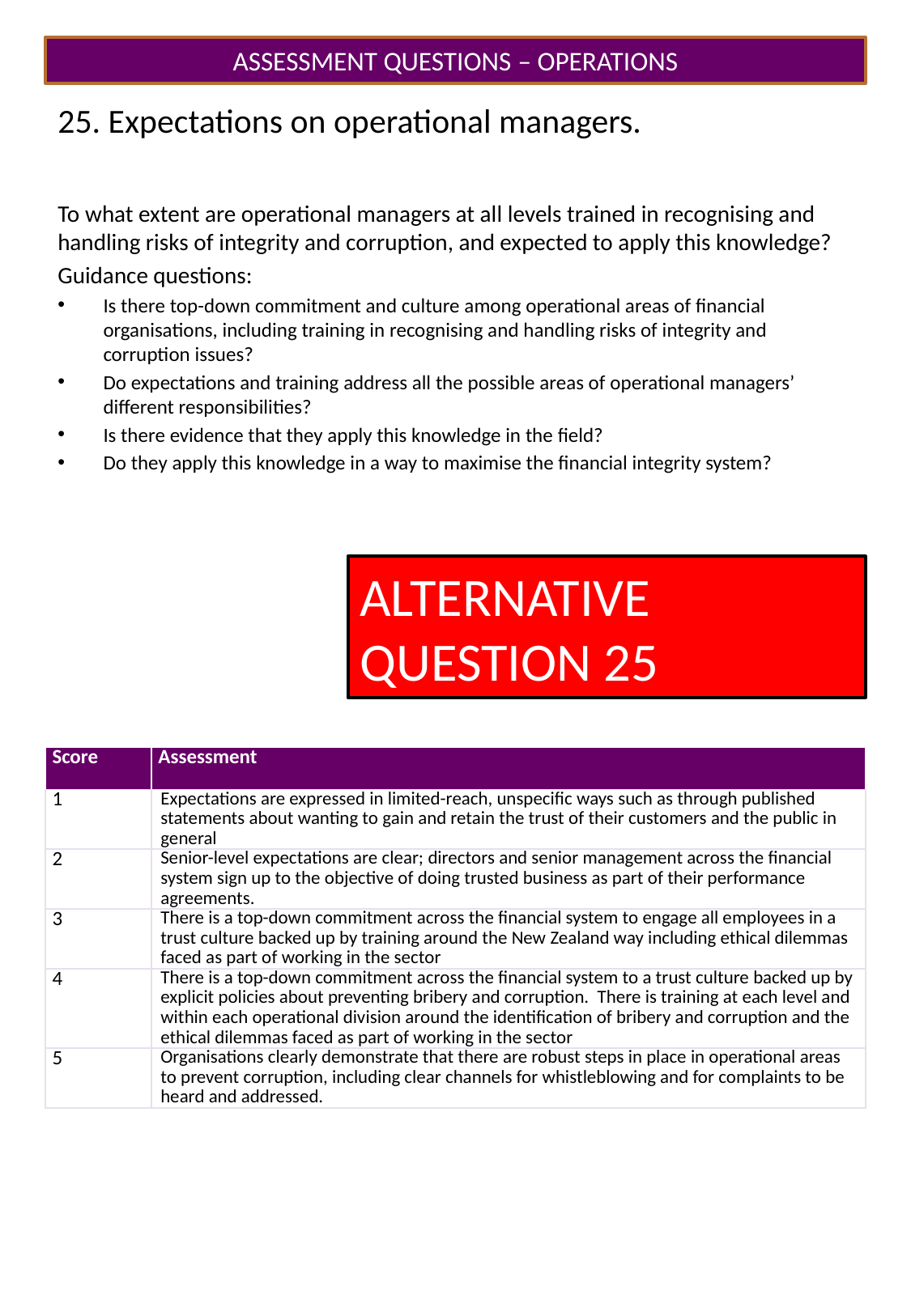

ASSESSMENT QUESTIONS – OPERATIONS
# 25. Expectations on operational managers.
To what extent are operational managers at all levels trained in recognising and handling risks of integrity and corruption, and expected to apply this knowledge?
Guidance questions:
Is there top-down commitment and culture among operational areas of financial organisations, including training in recognising and handling risks of integrity and corruption issues?
Do expectations and training address all the possible areas of operational managers’ different responsibilities?
Is there evidence that they apply this knowledge in the field?
Do they apply this knowledge in a way to maximise the financial integrity system?
ALTERNATIVE QUESTION 25
| Score | Assessment |
| --- | --- |
| 1 | Expectations are expressed in limited-reach, unspecific ways such as through published statements about wanting to gain and retain the trust of their customers and the public in general |
| 2 | Senior-level expectations are clear; directors and senior management across the financial system sign up to the objective of doing trusted business as part of their performance agreements. |
| 3 | There is a top-down commitment across the financial system to engage all employees in a trust culture backed up by training around the New Zealand way including ethical dilemmas faced as part of working in the sector |
| 4 | There is a top-down commitment across the financial system to a trust culture backed up by explicit policies about preventing bribery and corruption. There is training at each level and within each operational division around the identification of bribery and corruption and the ethical dilemmas faced as part of working in the sector |
| 5 | Organisations clearly demonstrate that there are robust steps in place in operational areas to prevent corruption, including clear channels for whistleblowing and for complaints to be heard and addressed. |